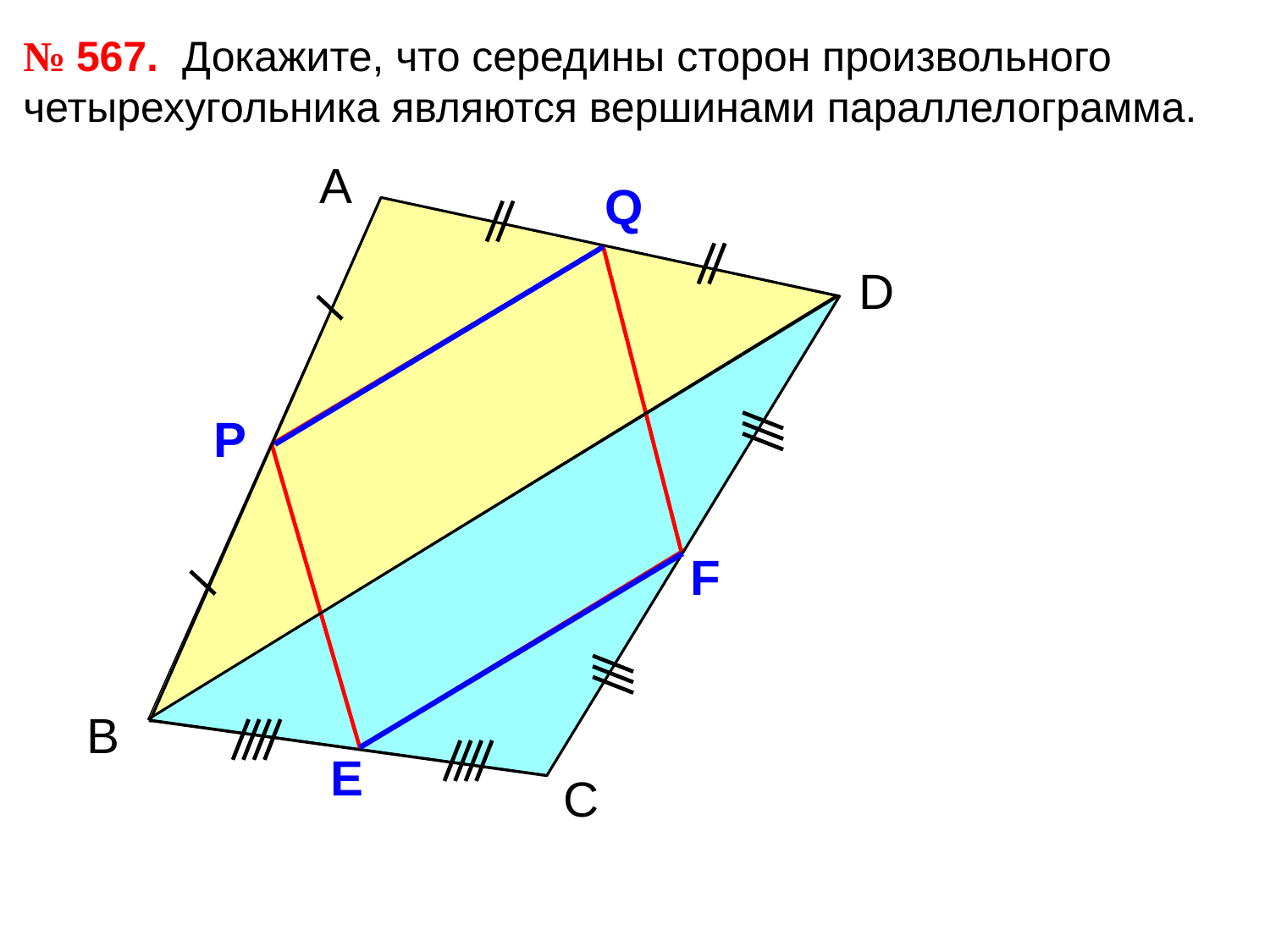

№ 567.  Докажите, что середины сторон произвольного четырехугольника являются вершинами параллелограмма.
А
Q

D

Р

F

В

E

С